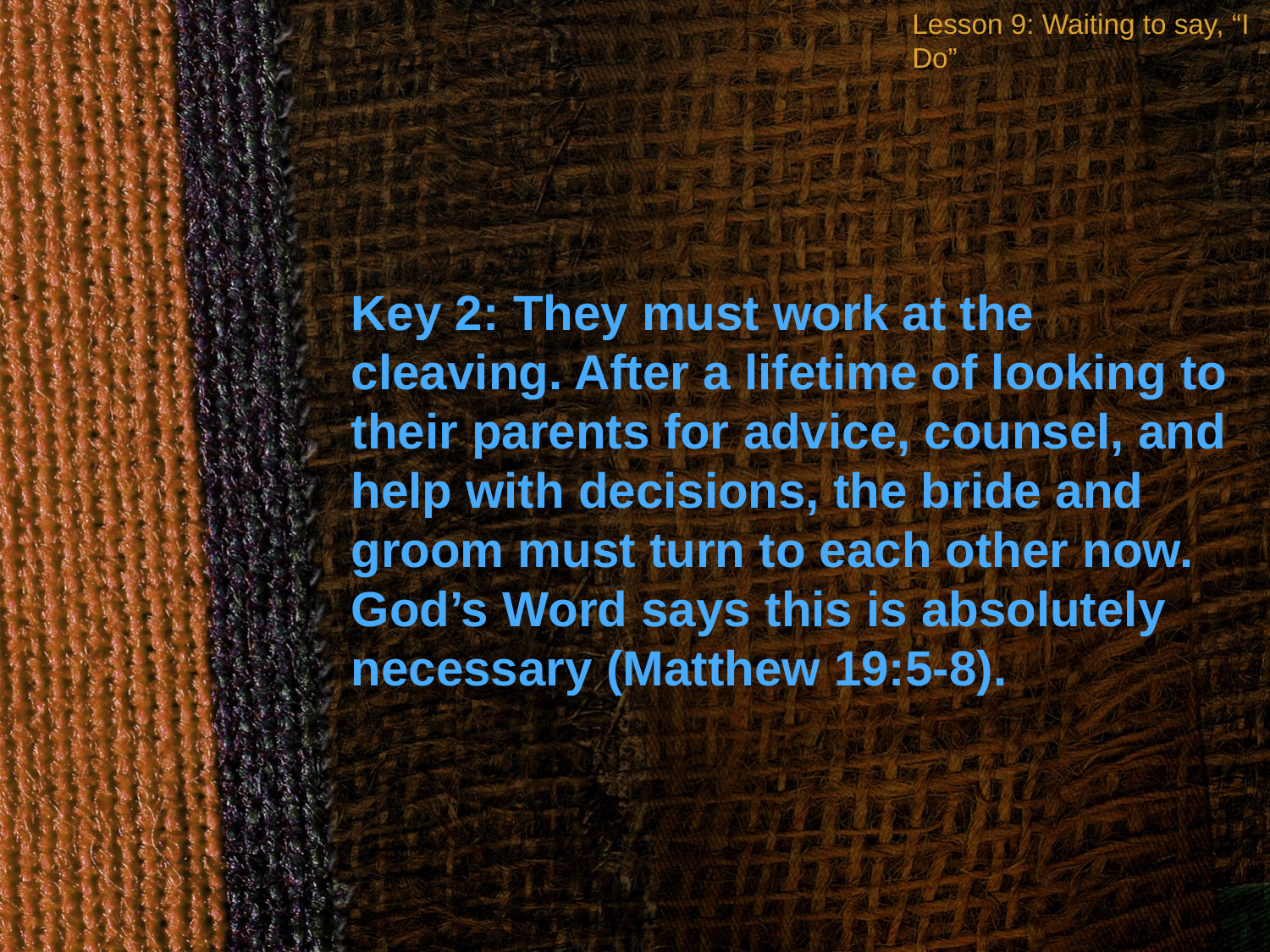

Lesson 9: Waiting to say, “I Do”
Key 2: They must work at the cleaving. After a lifetime of looking to their parents for advice, counsel, and help with decisions, the bride and groom must turn to each other now. God’s Word says this is absolutely necessary (Matthew 19:5-8).